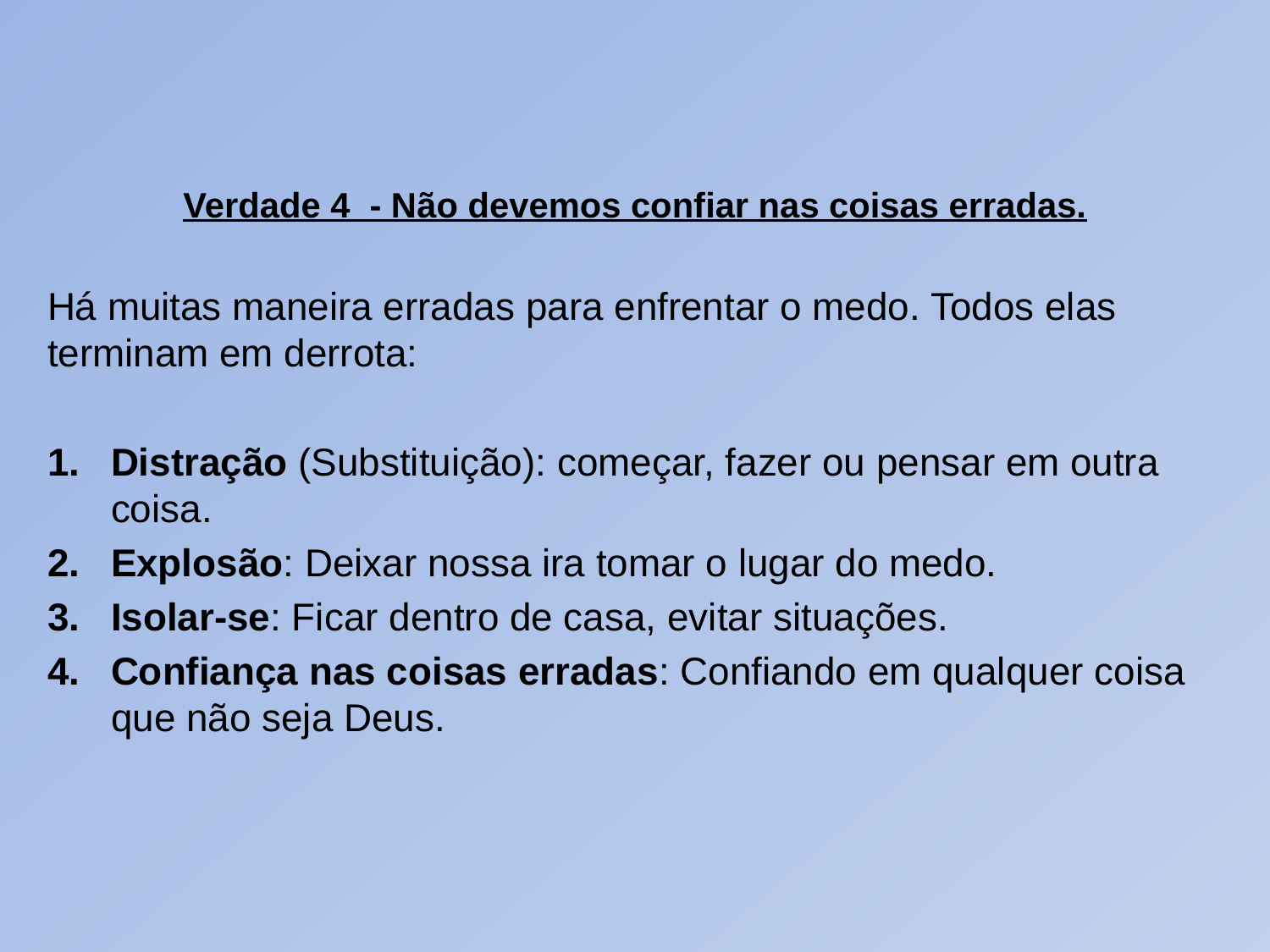

#
Verdade 4  - Não devemos confiar nas coisas erradas.

Há muitas maneira erradas para enfrentar o medo. Todos elas terminam em derrota:

Distração (Substituição): começar, fazer ou pensar em outra coisa.
Explosão: Deixar nossa ira tomar o lugar do medo.
Isolar-se: Ficar dentro de casa, evitar situações.
Confiança nas coisas erradas: Confiando em qualquer coisa que não seja Deus.